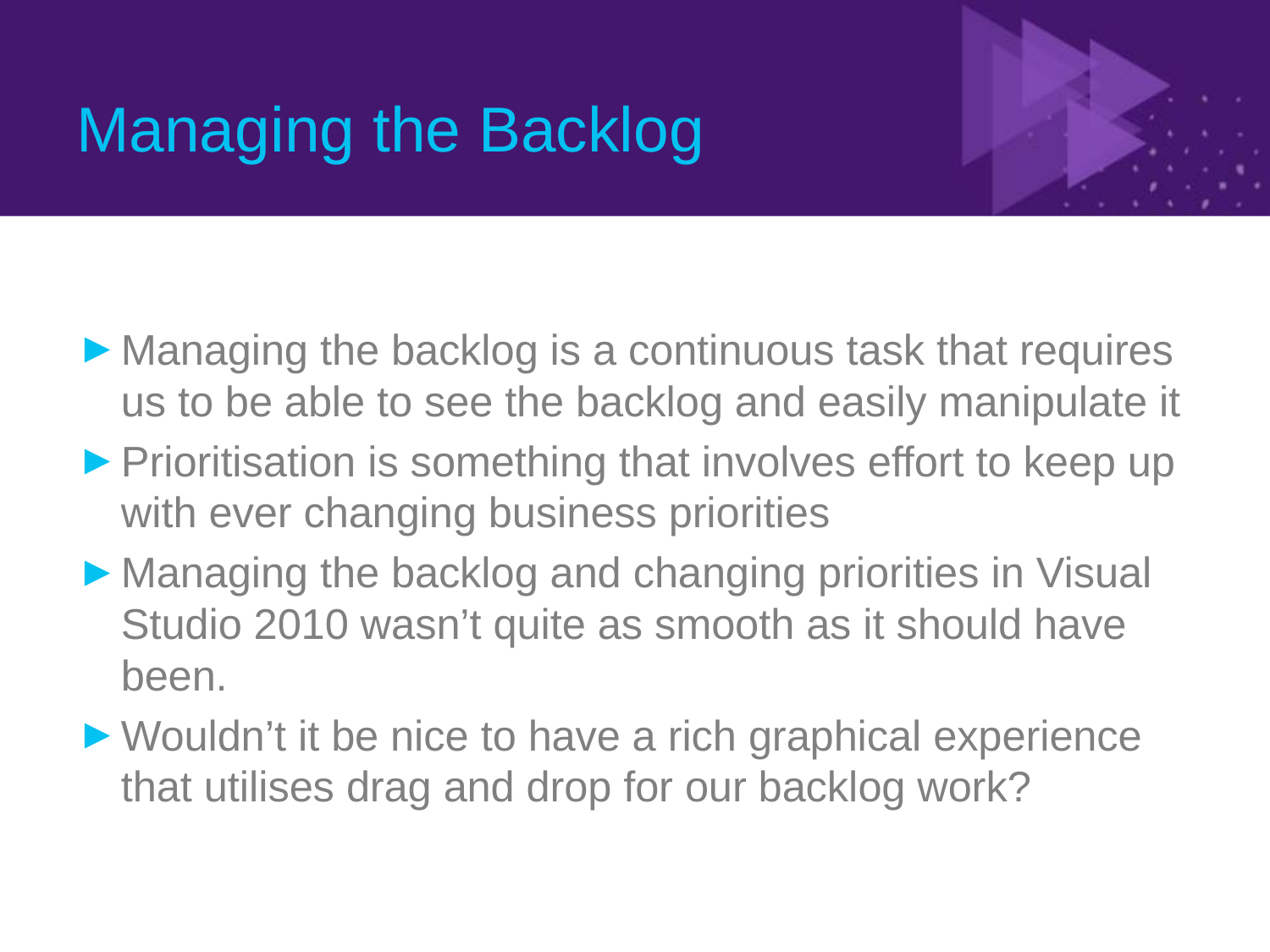

# Managing the Backlog
Managing the backlog is a continuous task that requires us to be able to see the backlog and easily manipulate it
Prioritisation is something that involves effort to keep up with ever changing business priorities
Managing the backlog and changing priorities in Visual Studio 2010 wasn’t quite as smooth as it should have been.
Wouldn’t it be nice to have a rich graphical experience that utilises drag and drop for our backlog work?